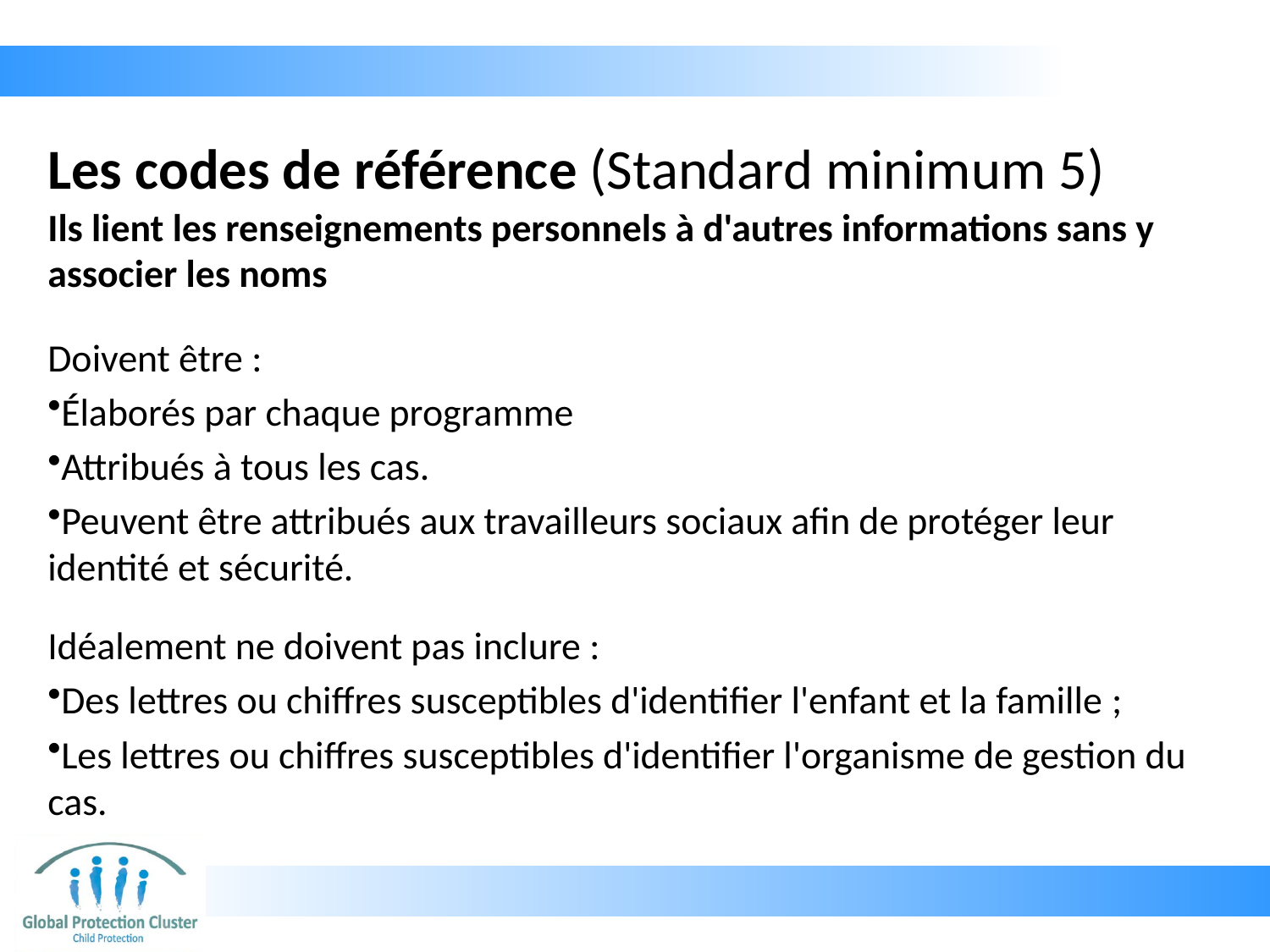

# Les codes de référence (Standard minimum 5)
Ils lient les renseignements personnels à d'autres informations sans y associer les noms

Doivent être :
Élaborés par chaque programme
Attribués à tous les cas.
Peuvent être attribués aux travailleurs sociaux afin de protéger leur identité et sécurité.

Idéalement ne doivent pas inclure :
Des lettres ou chiffres susceptibles d'identifier l'enfant et la famille ;
Les lettres ou chiffres susceptibles d'identifier l'organisme de gestion du cas.